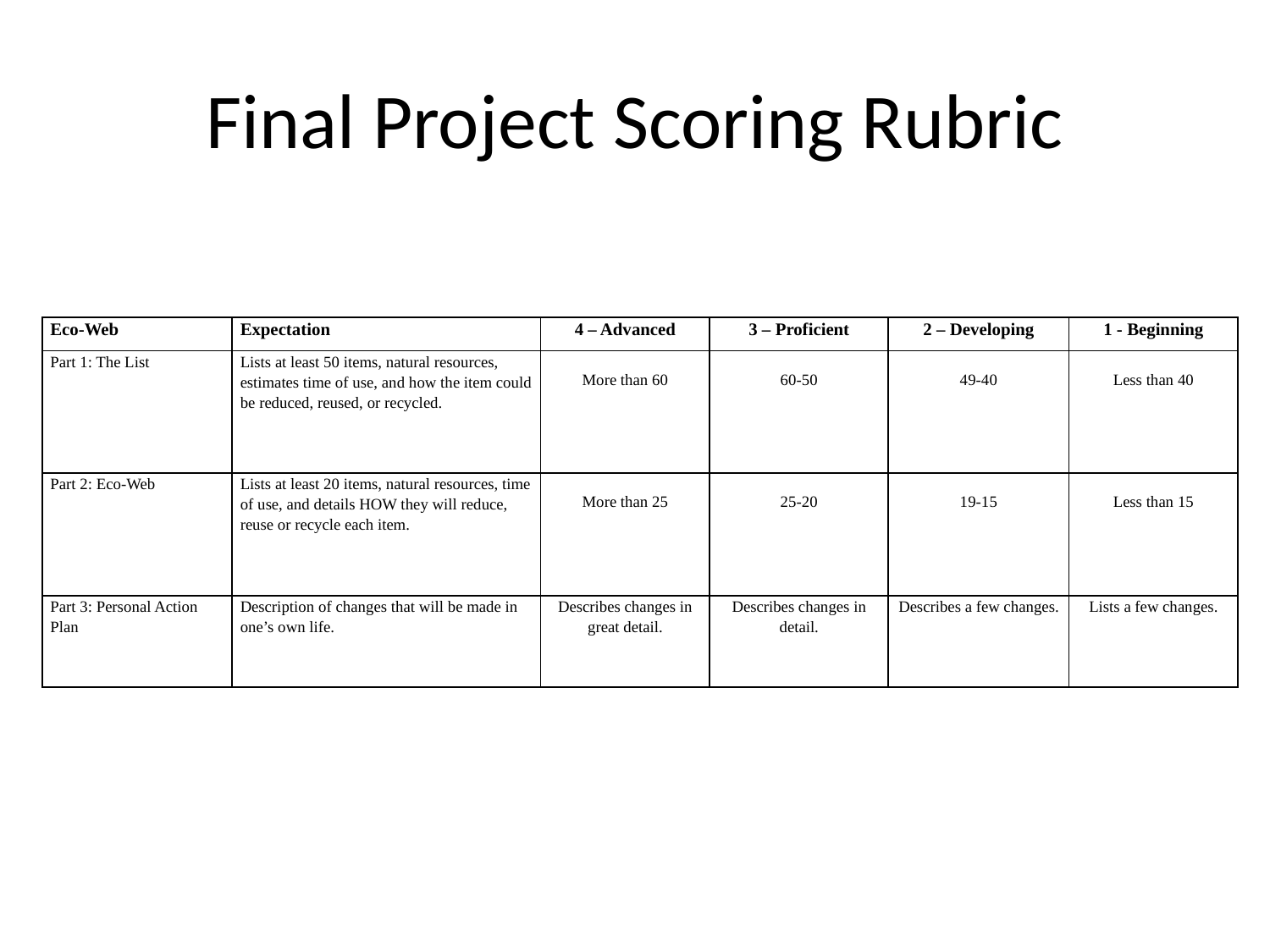

# Final Project Scoring Rubric
| Eco-Web | Expectation | 4 – Advanced | 3 – Proficient | 2 – Developing | 1 - Beginning |
| --- | --- | --- | --- | --- | --- |
| Part 1: The List | Lists at least 50 items, natural resources, estimates time of use, and how the item could be reduced, reused, or recycled. | More than 60 | 60-50 | 49-40 | Less than 40 |
| Part 2: Eco-Web | Lists at least 20 items, natural resources, time of use, and details HOW they will reduce, reuse or recycle each item. | More than 25 | 25-20 | 19-15 | Less than 15 |
| Part 3: Personal Action Plan | Description of changes that will be made in one’s own life. | Describes changes in great detail. | Describes changes in detail. | Describes a few changes. | Lists a few changes. |